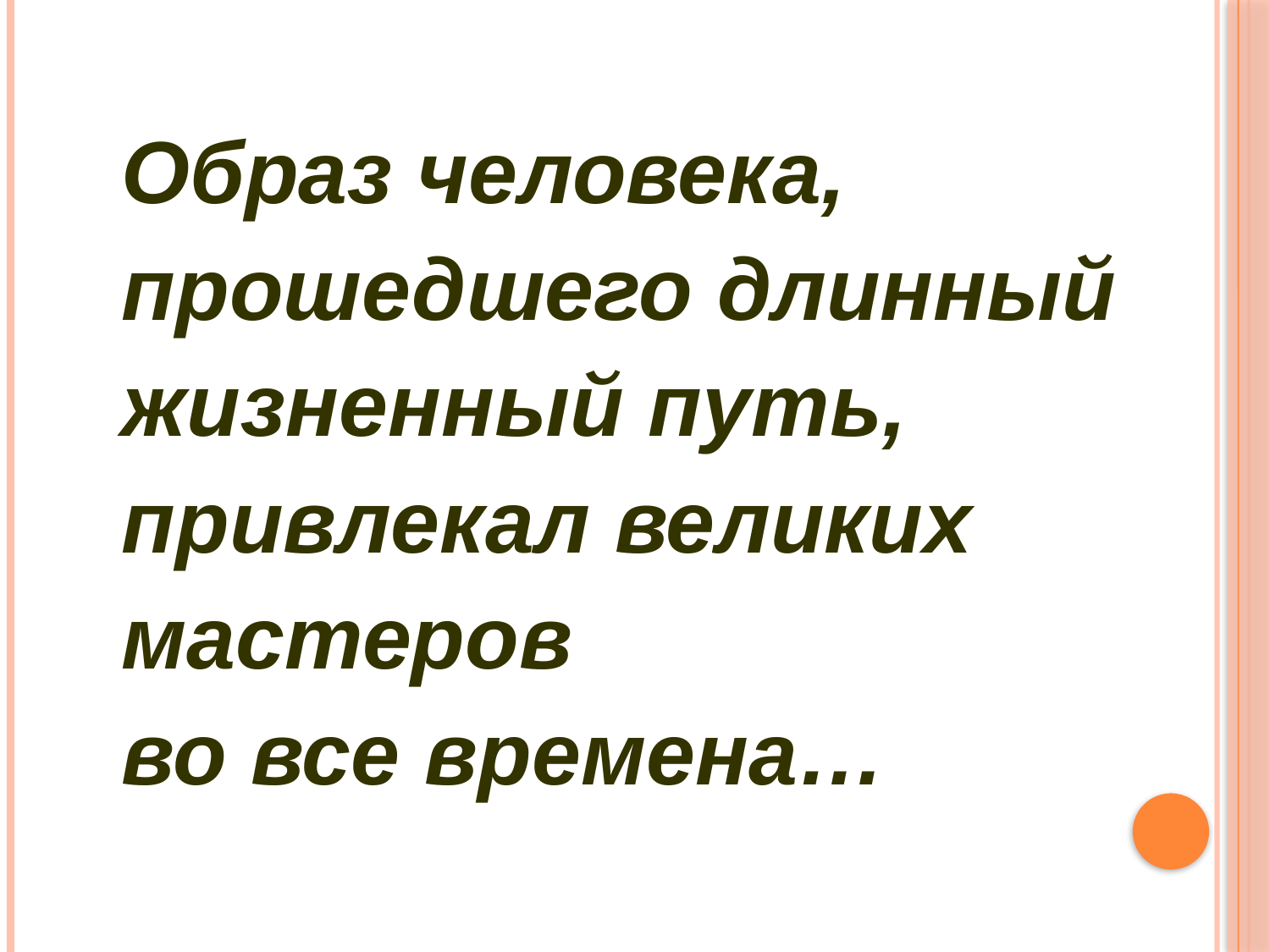

Образ человека,
прошедшего длинный
жизненный путь,
привлекал великих
мастеров
во все времена…